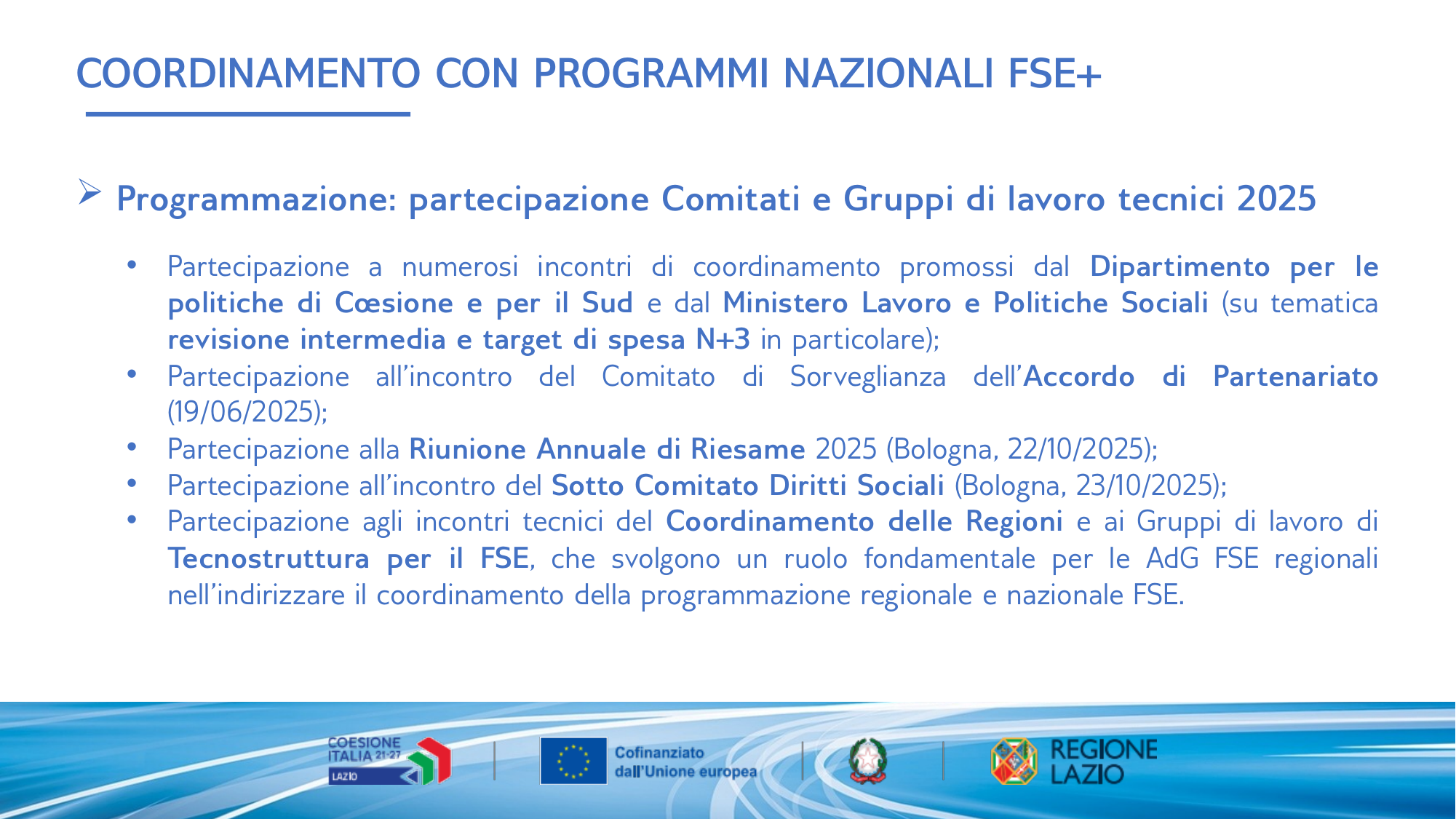

COORDINAMENTO CON PROGRAMMI NAZIONALI FSE+
Programmazione: partecipazione Comitati e Gruppi di lavoro tecnici 2025
Partecipazione a numerosi incontri di coordinamento promossi dal Dipartimento per le politiche di Coesione e per il Sud e dal Ministero Lavoro e Politiche Sociali (su tematica revisione intermedia e target di spesa N+3 in particolare);
Partecipazione all’incontro del Comitato di Sorveglianza dell’Accordo di Partenariato (19/06/2025);
Partecipazione alla Riunione Annuale di Riesame 2025 (Bologna, 22/10/2025);
Partecipazione all’incontro del Sotto Comitato Diritti Sociali (Bologna, 23/10/2025);
Partecipazione agli incontri tecnici del Coordinamento delle Regioni e ai Gruppi di lavoro di Tecnostruttura per il FSE, che svolgono un ruolo fondamentale per le AdG FSE regionali nell’indirizzare il coordinamento della programmazione regionale e nazionale FSE.